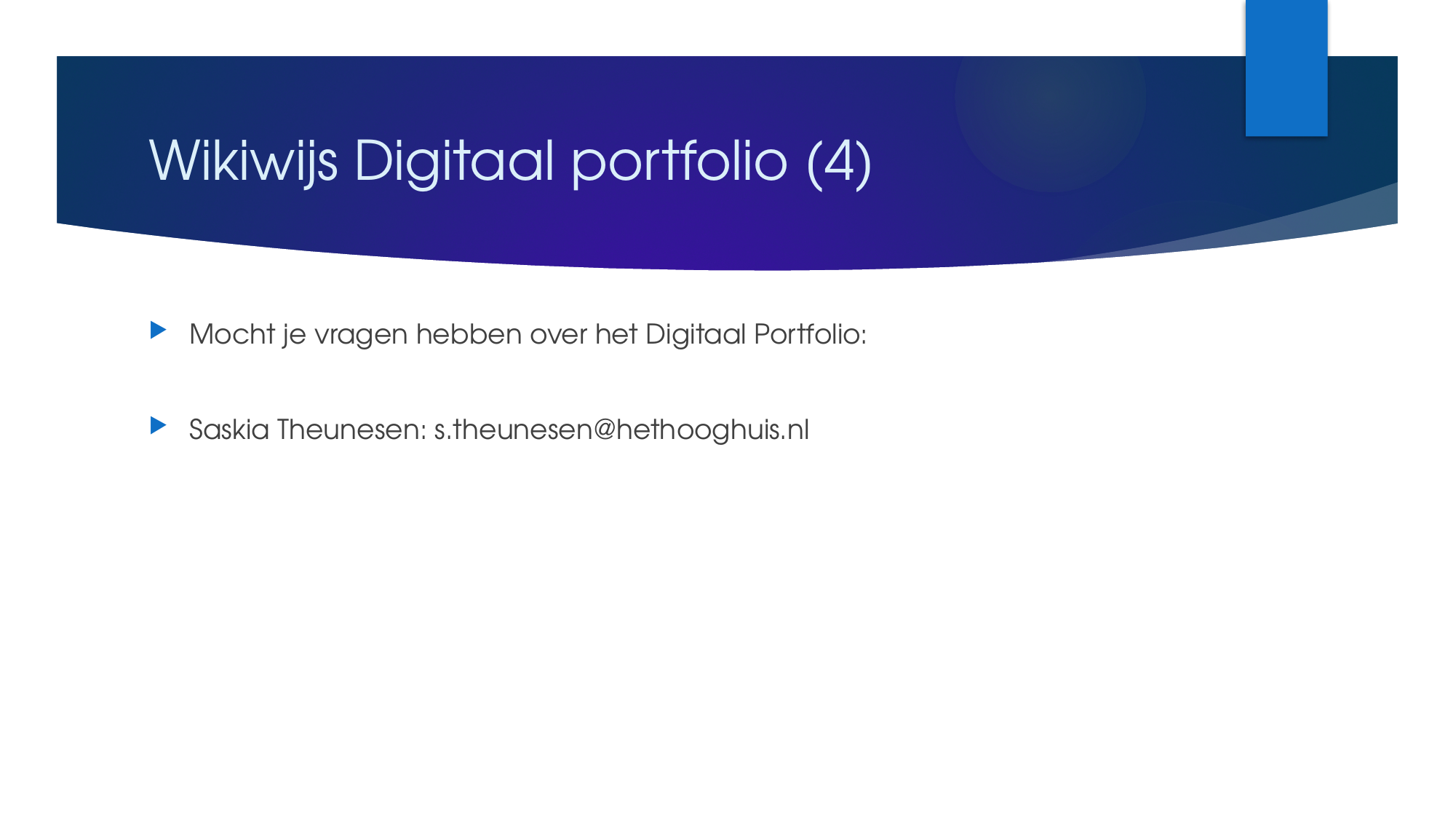

# Wikiwijs Digitaal portfolio (4)
Mocht je vragen hebben over het Digitaal Portfolio:

Saskia Theunesen: s.theunesen@hethooghuis.nl